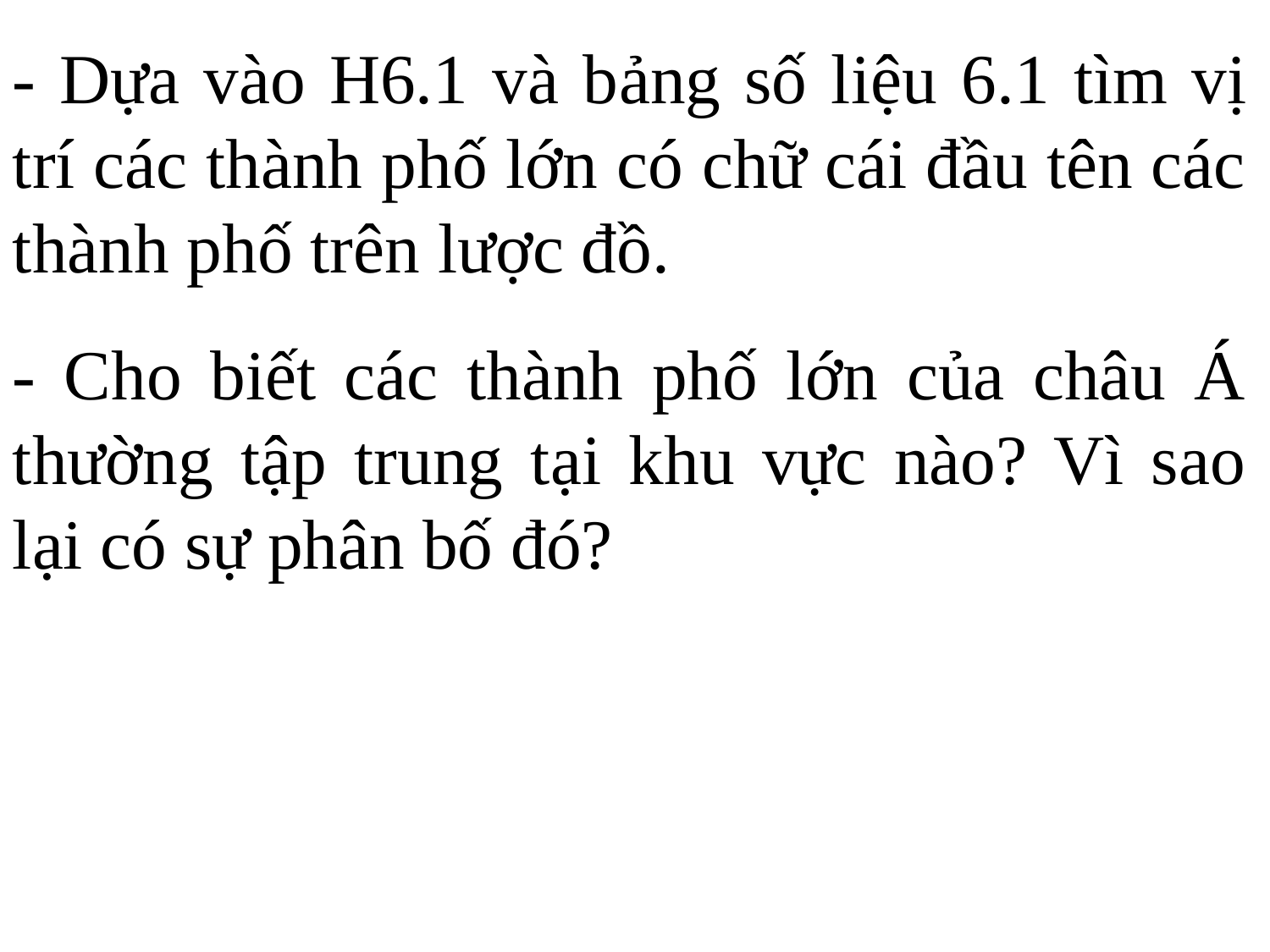

- Dựa vào H6.1 và bảng số liệu 6.1 tìm vị trí các thành phố lớn có chữ cái đầu tên các thành phố trên lược đồ.
- Cho biết các thành phố lớn của châu Á thường tập trung tại khu vực nào? Vì sao lại có sự phân bố đó?